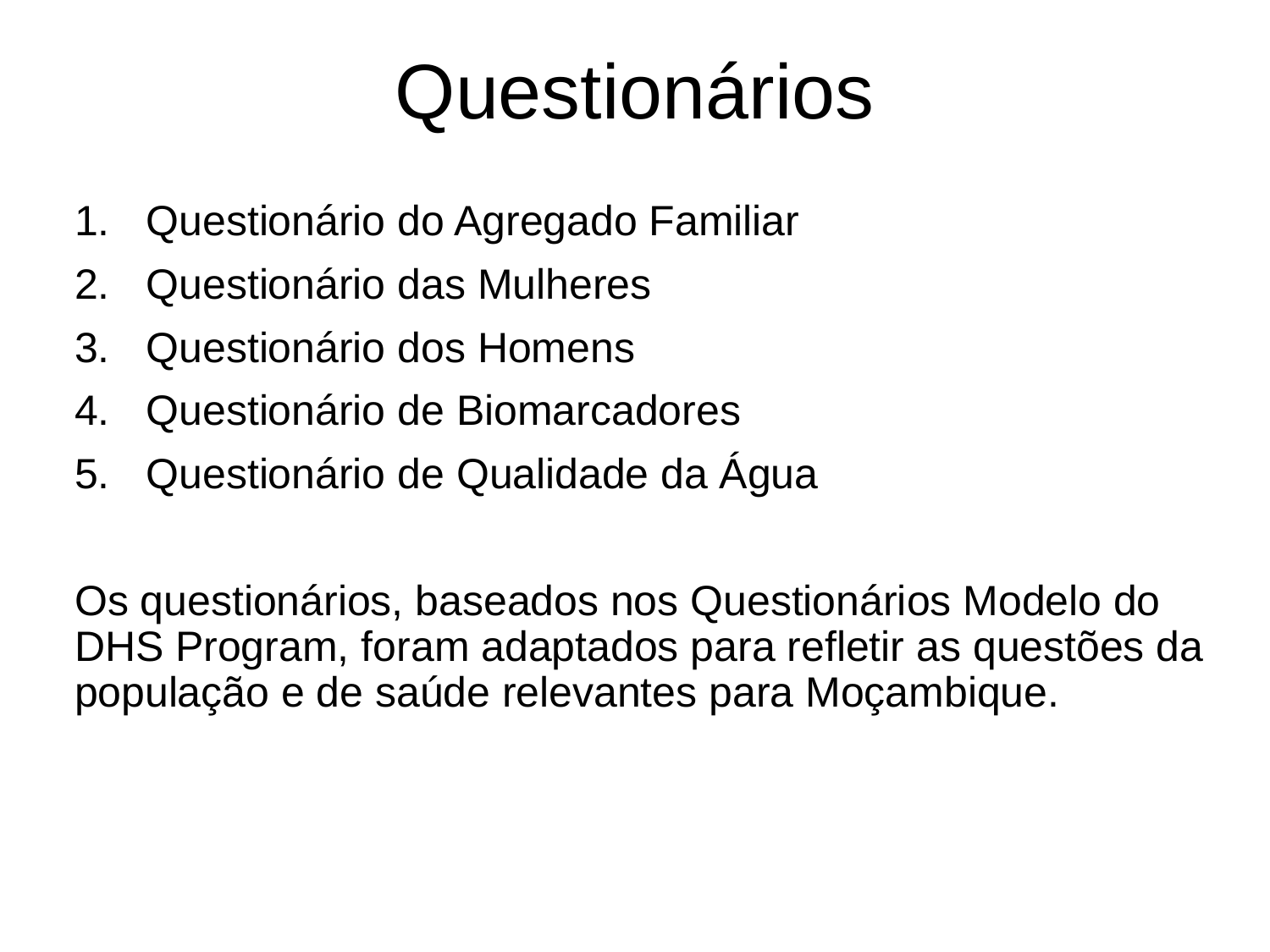

# Questionários
Questionário do Agregado Familiar
Questionário das Mulheres
Questionário dos Homens
Questionário de Biomarcadores
Questionário de Qualidade da Água

Os questionários, baseados nos Questionários Modelo do DHS Program, foram adaptados para refletir as questões da população e de saúde relevantes para Moçambique.